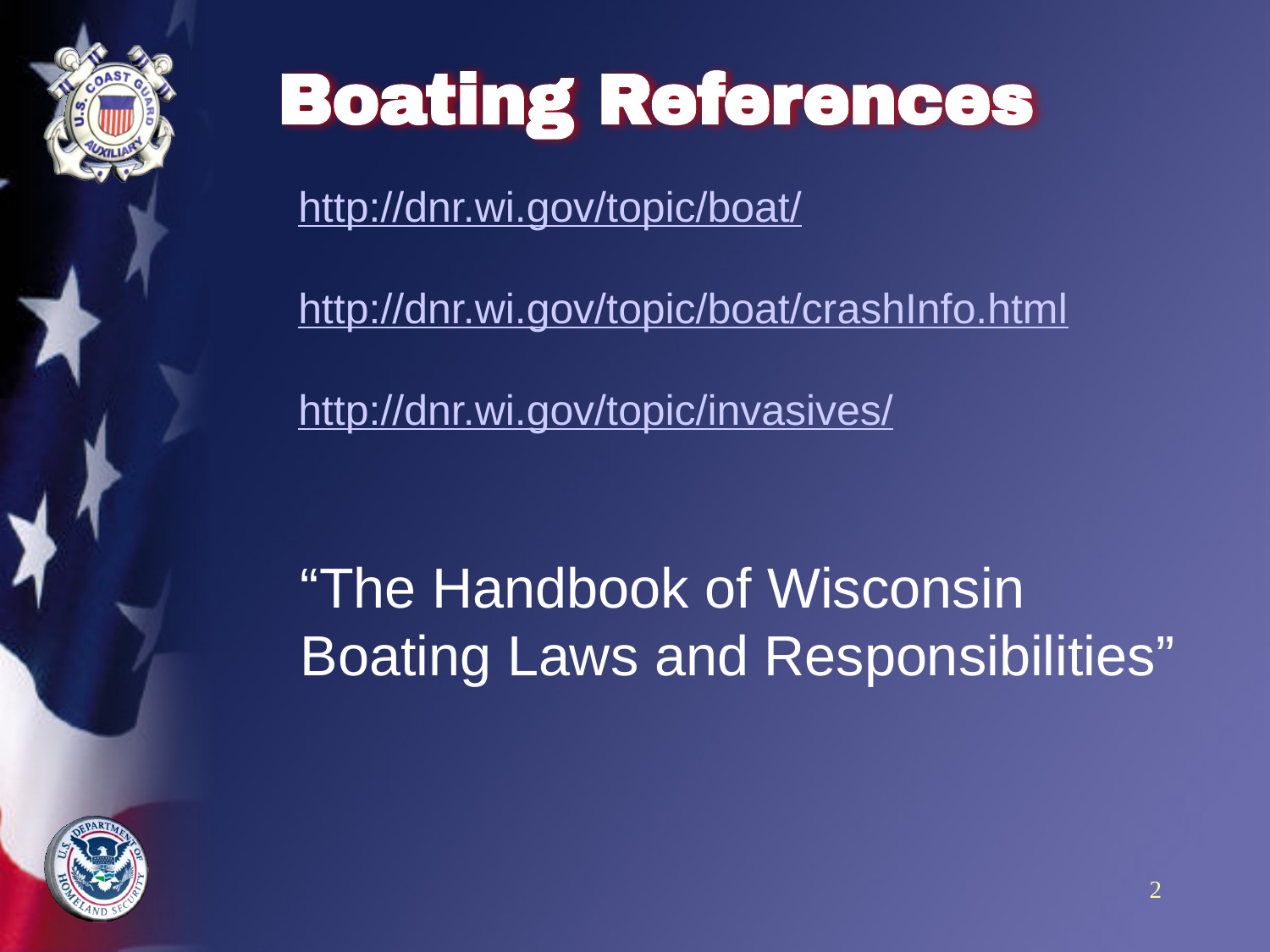

# Boating References

http://dnr.wi.gov/topic/boat/

http://dnr.wi.gov/topic/boat/crashInfo.html

http://dnr.wi.gov/topic/invasives/

“The Handbook of Wisconsin Boating Laws and Responsibilities”

2